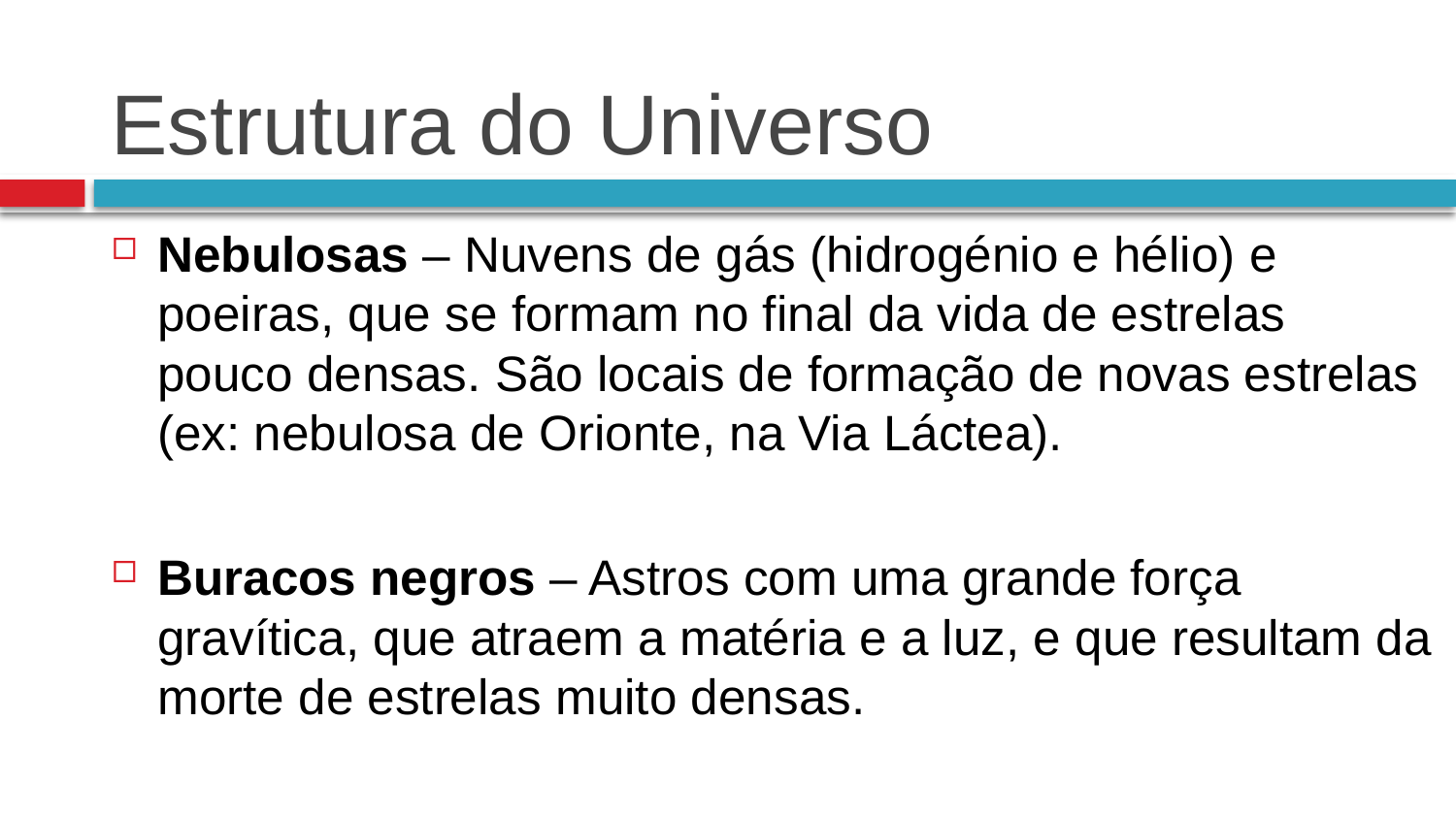

# Estrutura do Universo
Nebulosas – Nuvens de gás (hidrogénio e hélio) e poeiras, que se formam no final da vida de estrelas
pouco densas. São locais de formação de novas estrelas (ex: nebulosa de Orionte, na Via Láctea).

Buracos negros – Astros com uma grande força gravítica, que atraem a matéria e a luz, e que resultam da morte de estrelas muito densas.